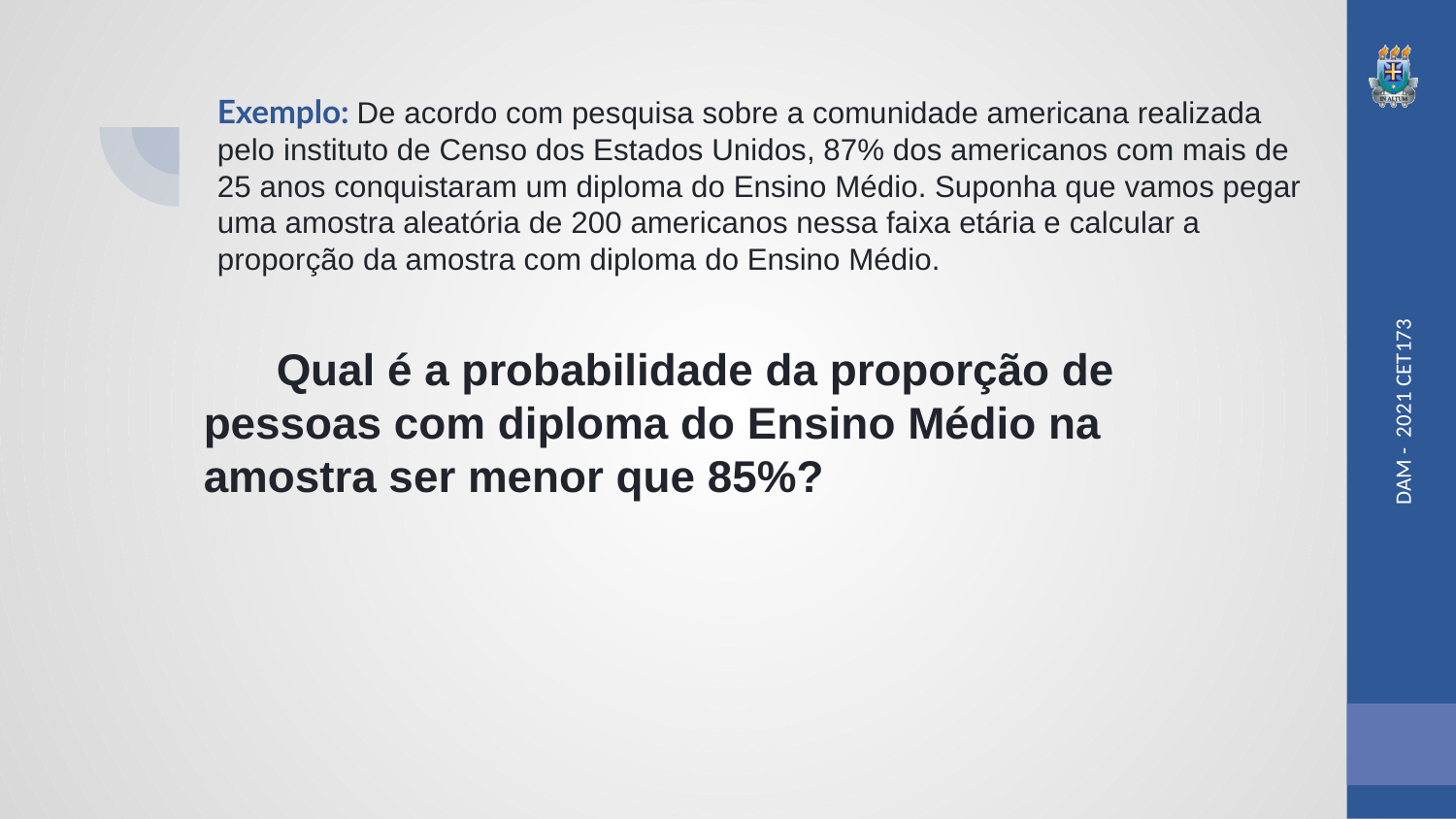

Exemplo: De acordo com pesquisa sobre a comunidade americana realizada pelo instituto de Censo dos Estados Unidos, 87% dos americanos com mais de 25 anos conquistaram um diploma do Ensino Médio. Suponha que vamos pegar uma amostra aleatória de 200 americanos nessa faixa etária e calcular a proporção da amostra com diploma do Ensino Médio.
Qual é a probabilidade da proporção de pessoas com diploma do Ensino Médio na amostra ser menor que 85%?